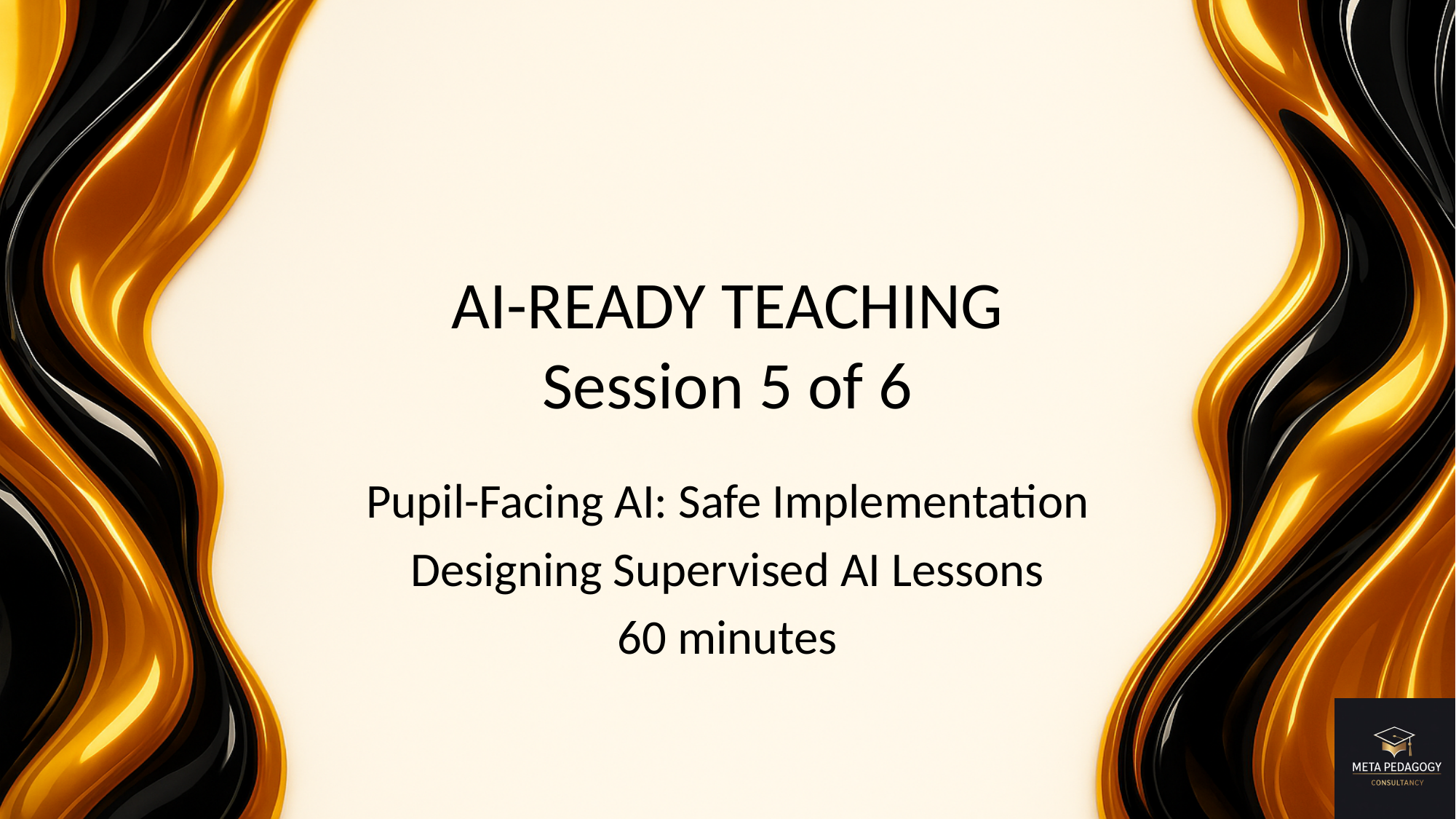

# AI-READY TEACHING
Session 5 of 6
Pupil-Facing AI: Safe Implementation
Designing Supervised AI Lessons
60 minutes